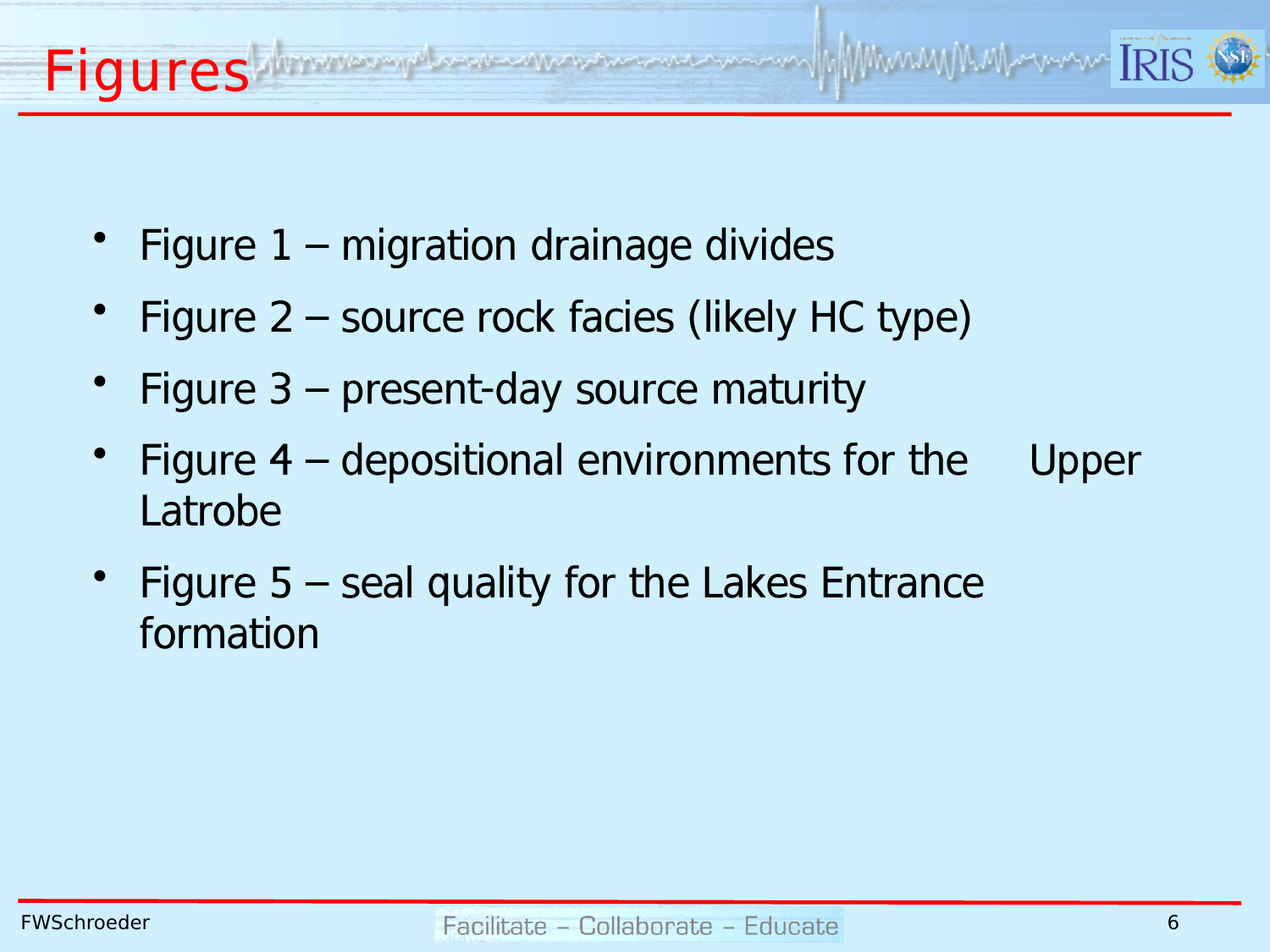

# Figures
Figure 1 – migration drainage divides
Figure 2 – source rock facies (likely HC type)
Figure 3 – present-day source maturity
Figure 4 – depositional environments for the 	Upper Latrobe
Figure 5 – seal quality for the Lakes Entrance 	formation